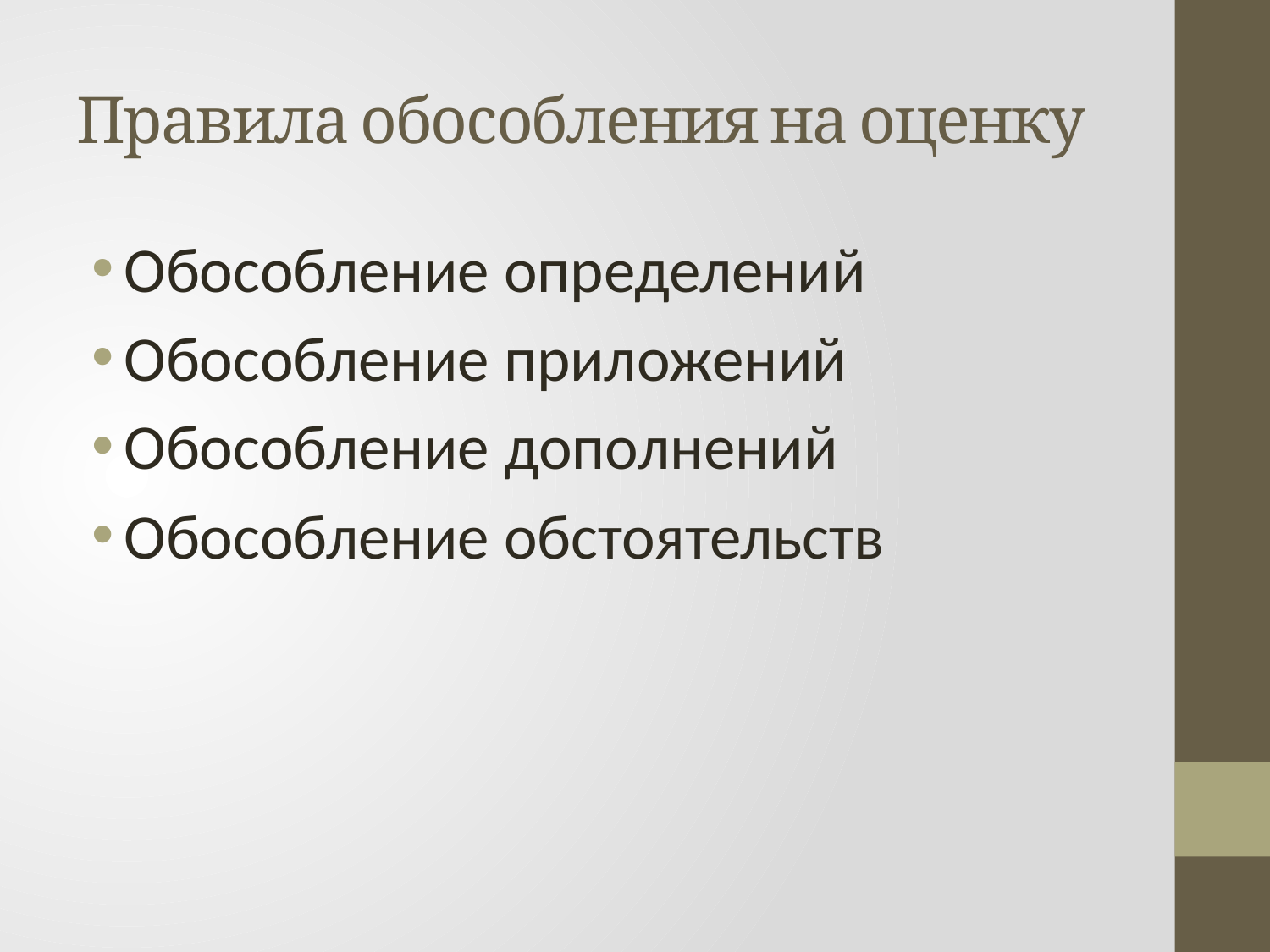

# Правила обособления на оценку
Обособление определений
Обособление приложений
Обособление дополнений
Обособление обстоятельств